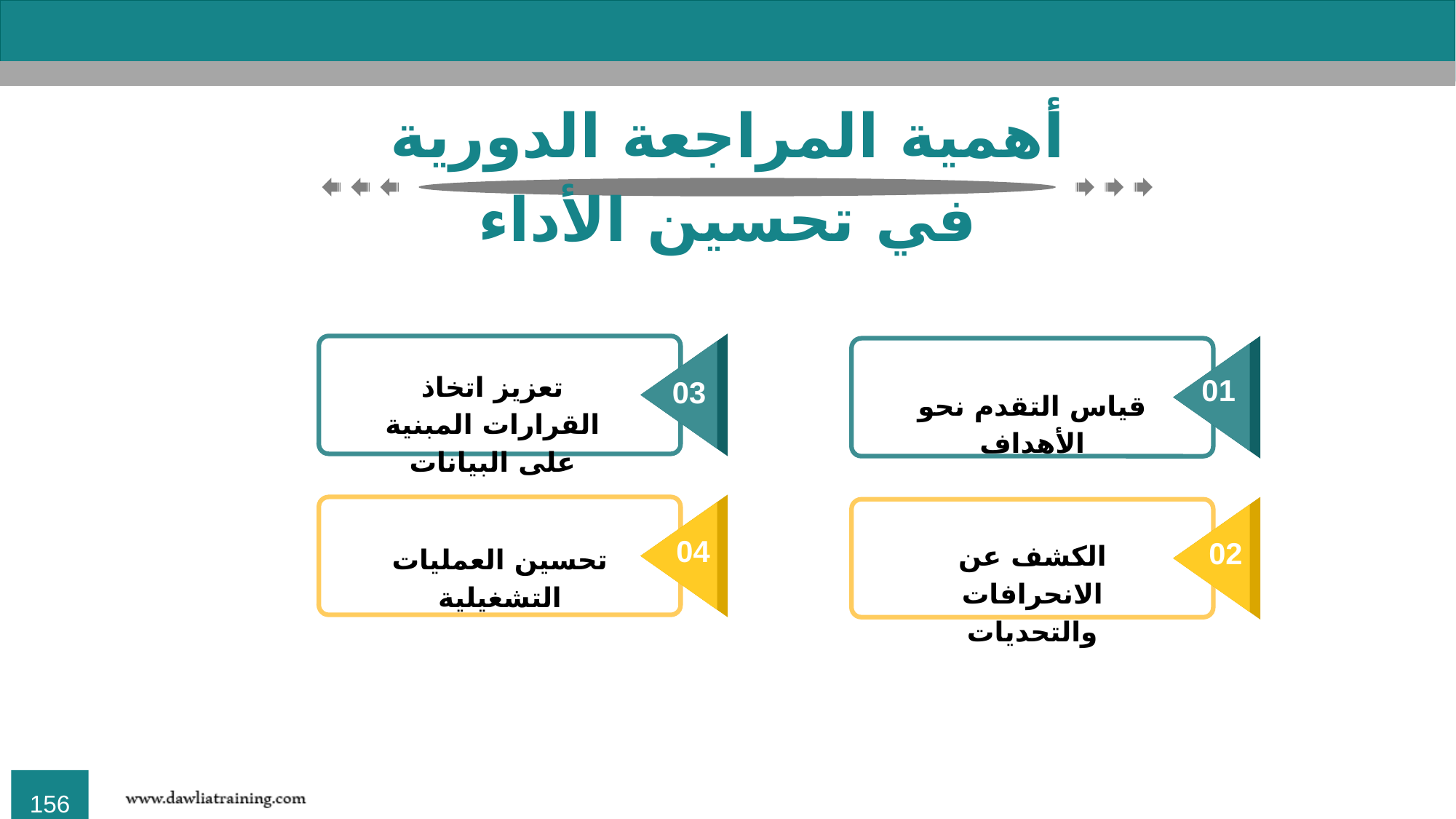

أهمية المراجعة الدورية في تحسين الأداء

تعزيز اتخاذ القرارات المبنية على البيانات
03

01
قياس التقدم نحو الأهداف

04
تحسين العمليات التشغيلية

الكشف عن الانحرافات والتحديات
02